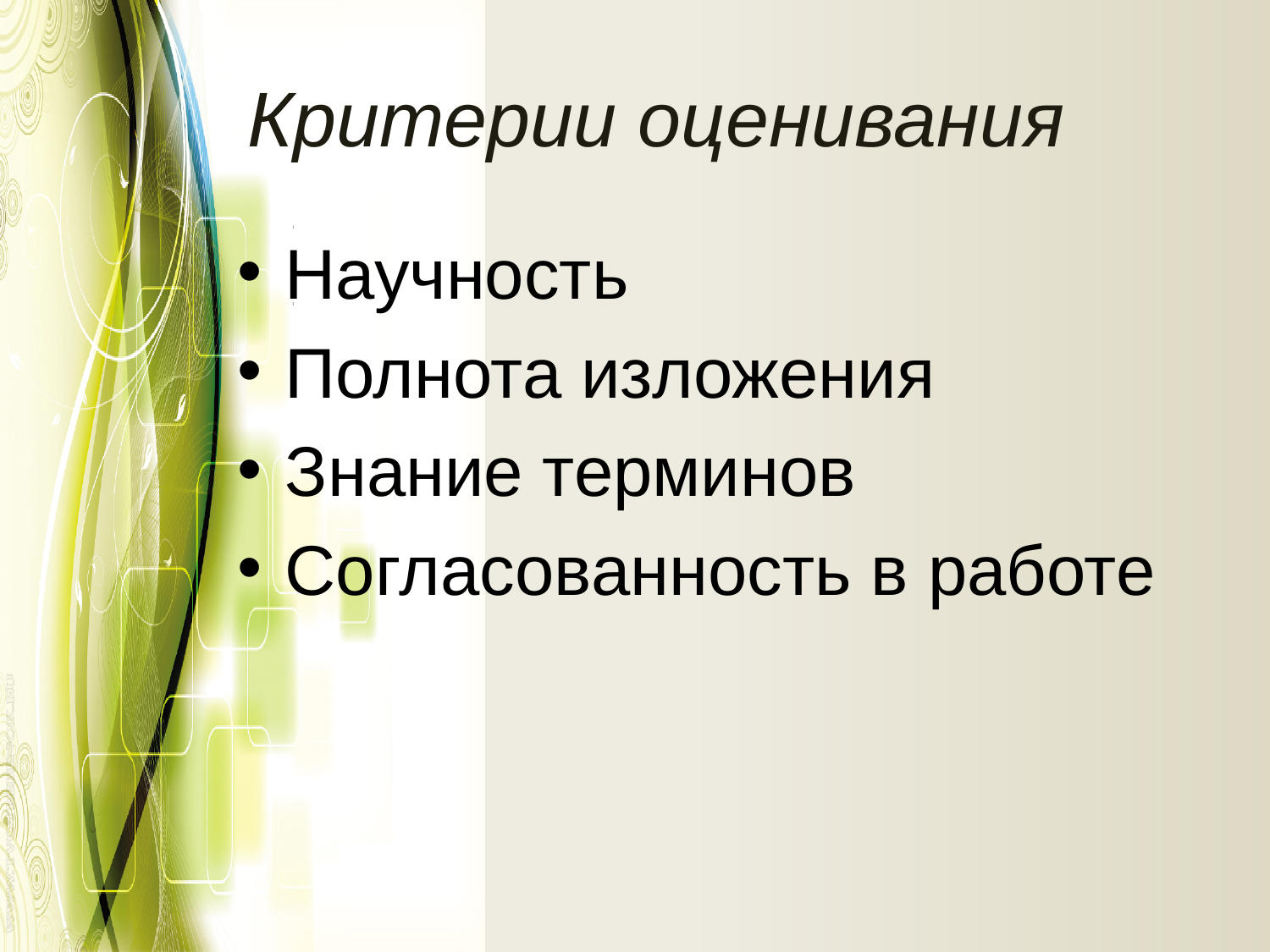

# Критерии оценивания
Научность
Полнота изложения
Знание терминов
Согласованность в работе